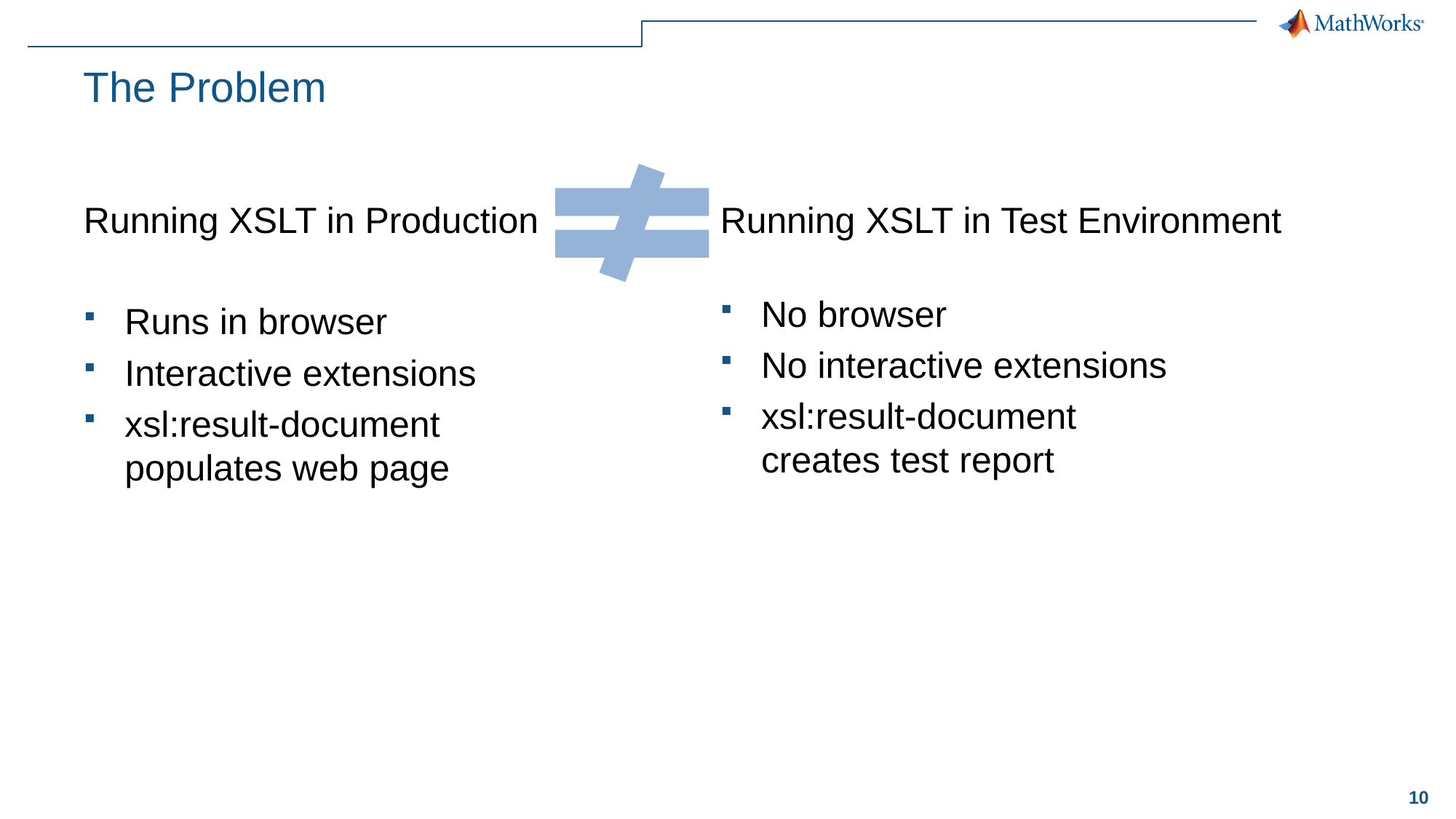

# The Problem

Running XSLT in Production

Runs in browser
Interactive extensions
xsl:result-document populates web page
Running XSLT in Test Environment

No browser
No interactive extensions
xsl:result-document           creates test report